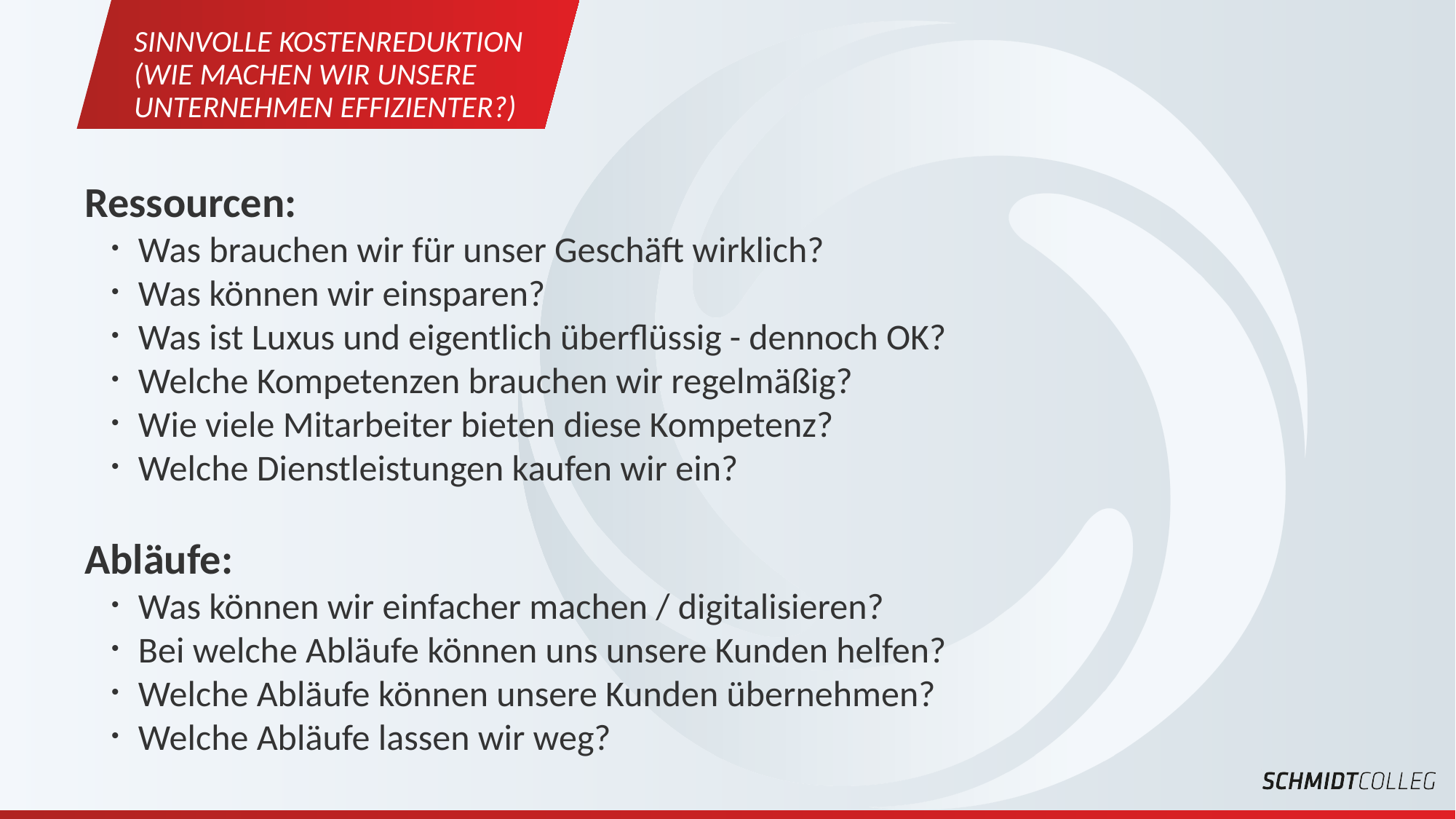

Sinnvolle Kostenreduktion
(Wie machen wir unsere Unternehmen effizienter?)

Ressourcen:
Was brauchen wir für unser Geschäft wirklich?
Was können wir einsparen?
Was ist Luxus und eigentlich überflüssig - dennoch OK?
Welche Kompetenzen brauchen wir regelmäßig?
Wie viele Mitarbeiter bieten diese Kompetenz?
Welche Dienstleistungen kaufen wir ein?
Abläufe:
Was können wir einfacher machen / digitalisieren?
Bei welche Abläufe können uns unsere Kunden helfen?
Welche Abläufe können unsere Kunden übernehmen?
Welche Abläufe lassen wir weg?